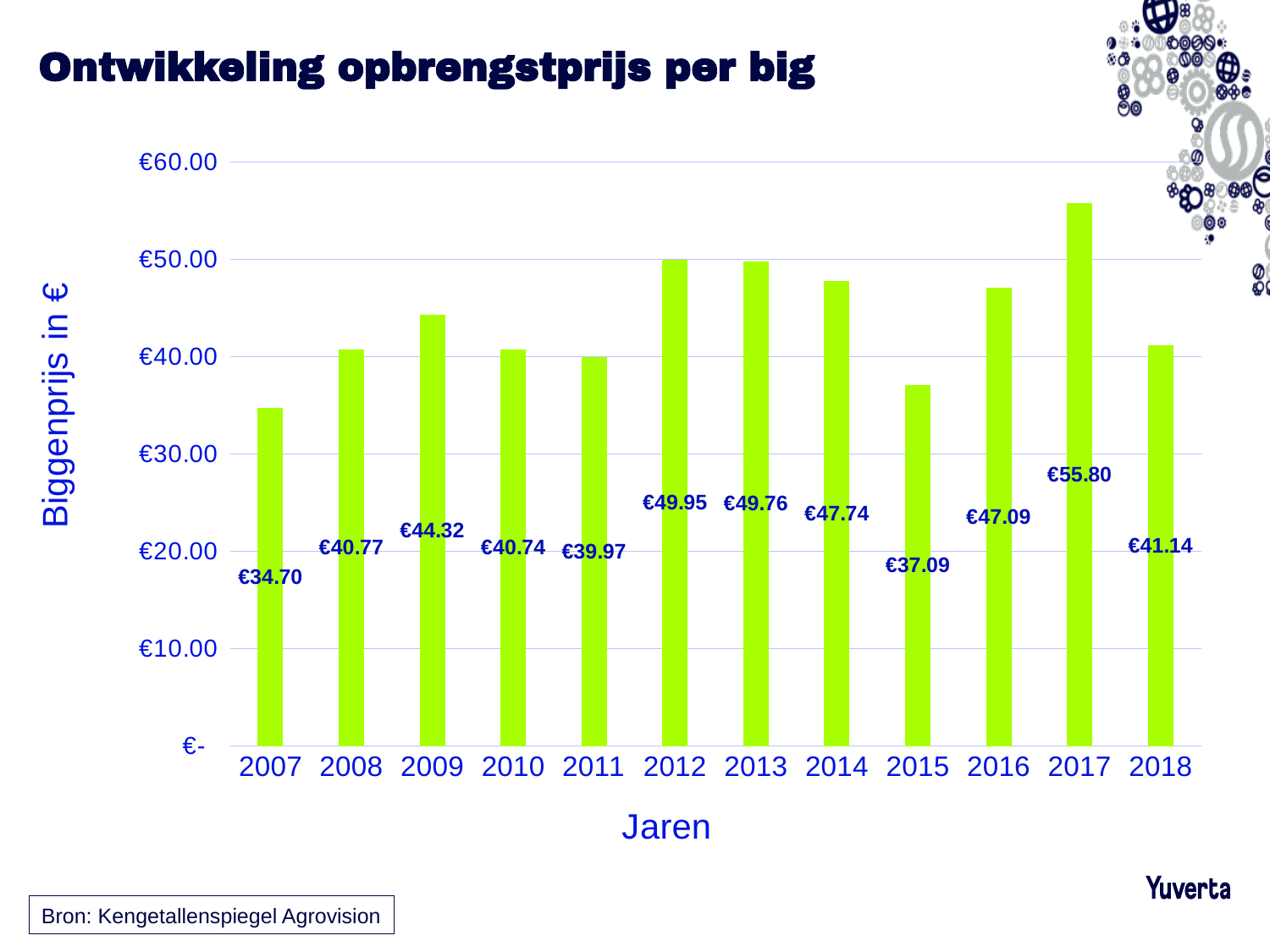

# Ontwikkeling opbrengstprijs per big

### Chart

| Category |  |
|---|---|
| 2007 | 34.7 |
| 2008 | 40.77 |
| 2009 | 44.32 |
| 2010 | 40.74 |
| 2011 | 39.97 |
| 2012 | 49.95 |
| 2013 | 49.76 |
| 2014 | 47.74 |
| 2015 | 37.09 |
| 2016 | 47.09 |
| 2017 | 55.8 |
| 2018 | 41.14 |
Bron: Kengetallenspiegel Agrovision
28